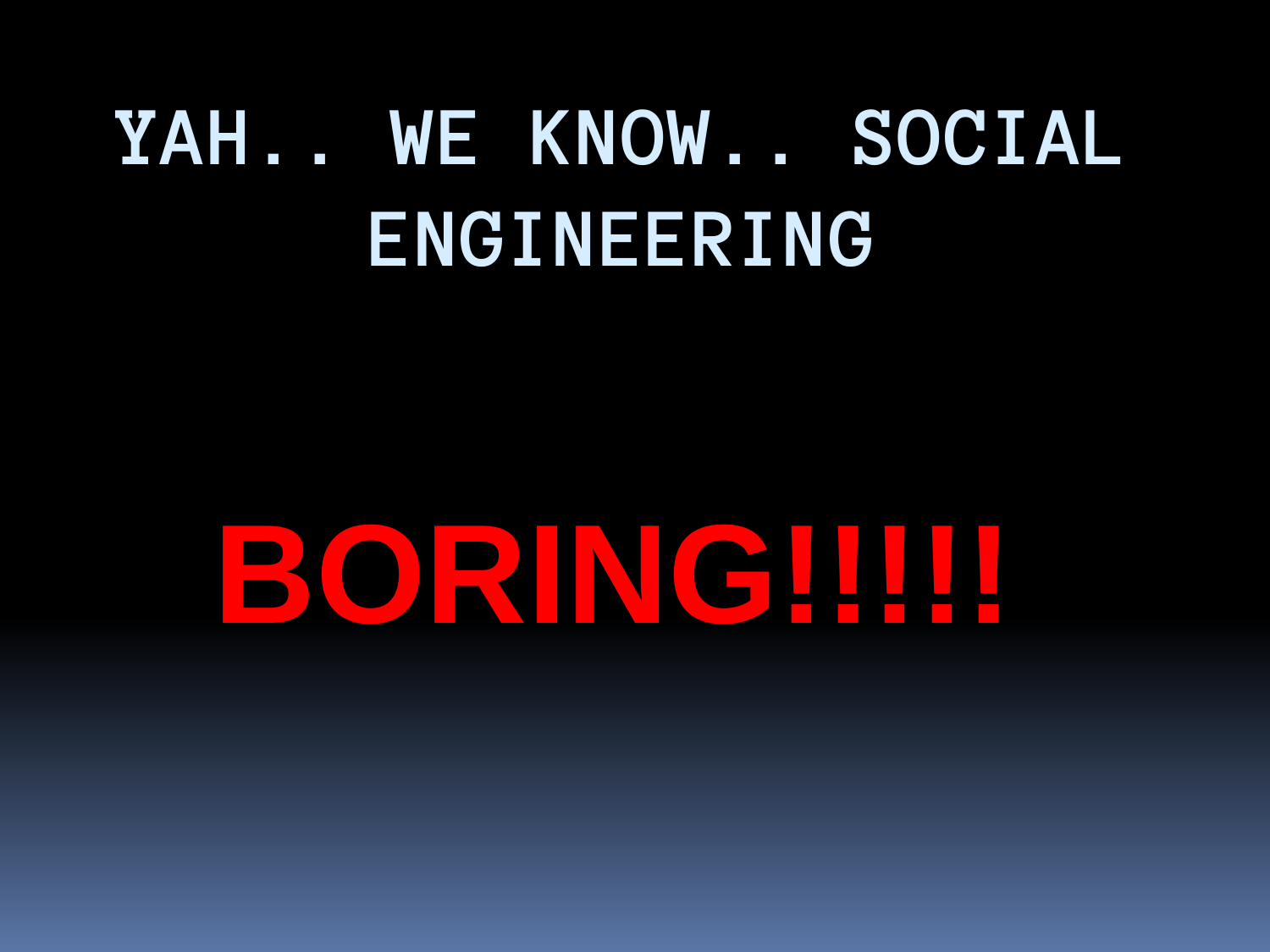

# Yah.. We know.. Social engineering
BORING!!!!!